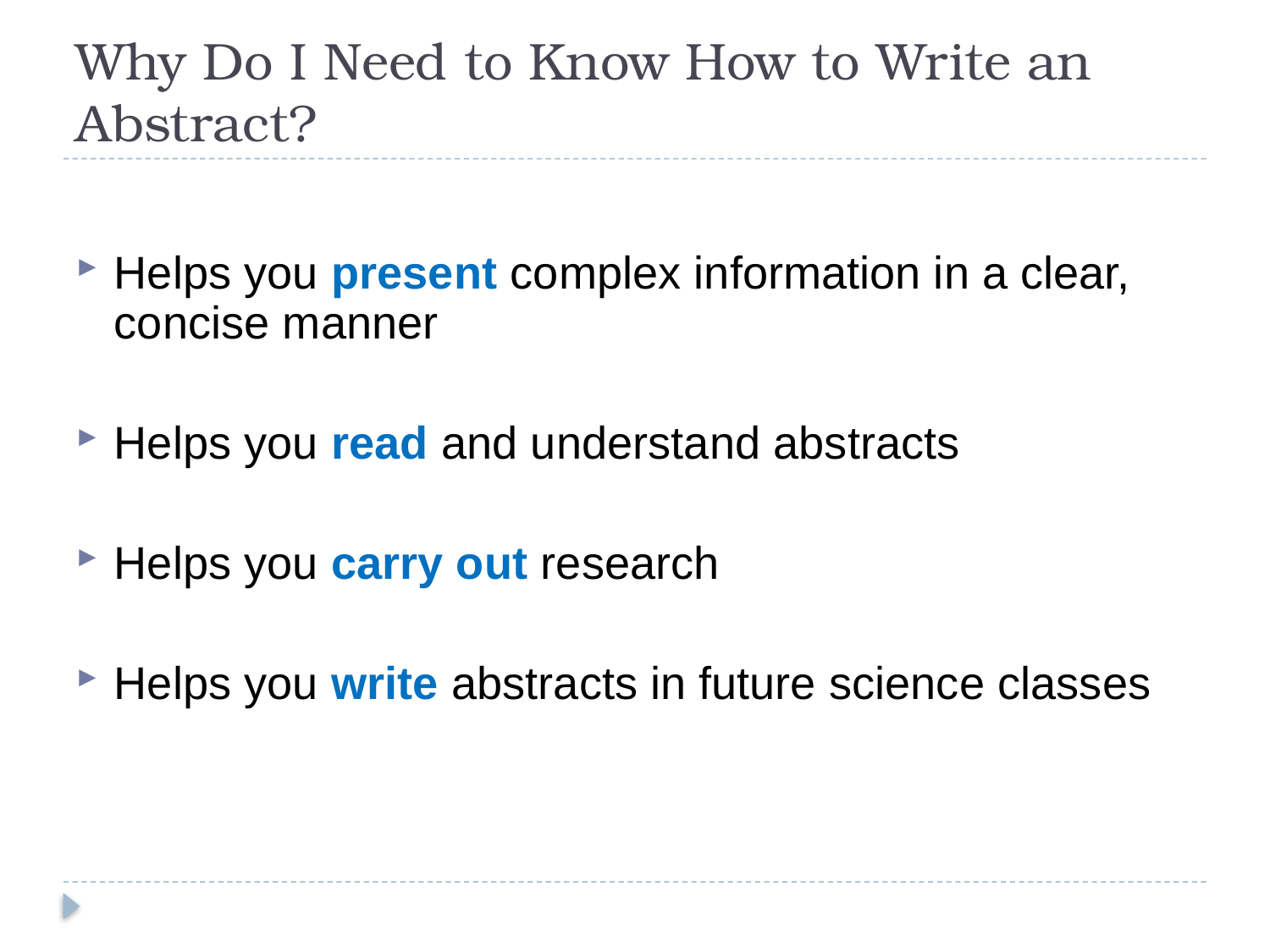

# Why Do I Need to Know How to Write an Abstract?
Helps you present complex information in a clear, concise manner

Helps you read and understand abstracts

Helps you carry out research

Helps you write abstracts in future science classes